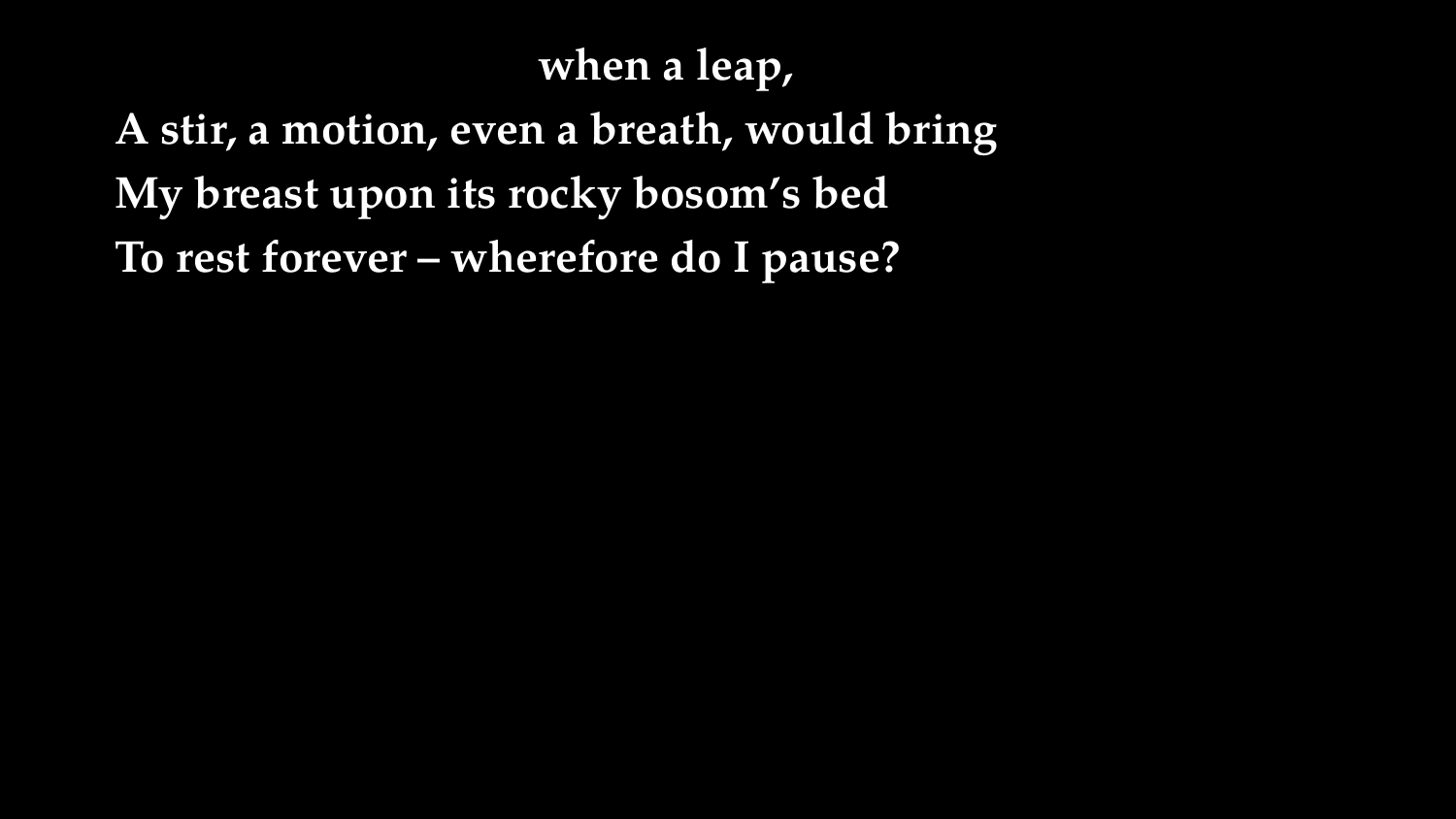

# when a leap, A stir, a motion, even a breath, would bring My breast upon its rocky bosom’s bed To rest forever – wherefore do I pause?